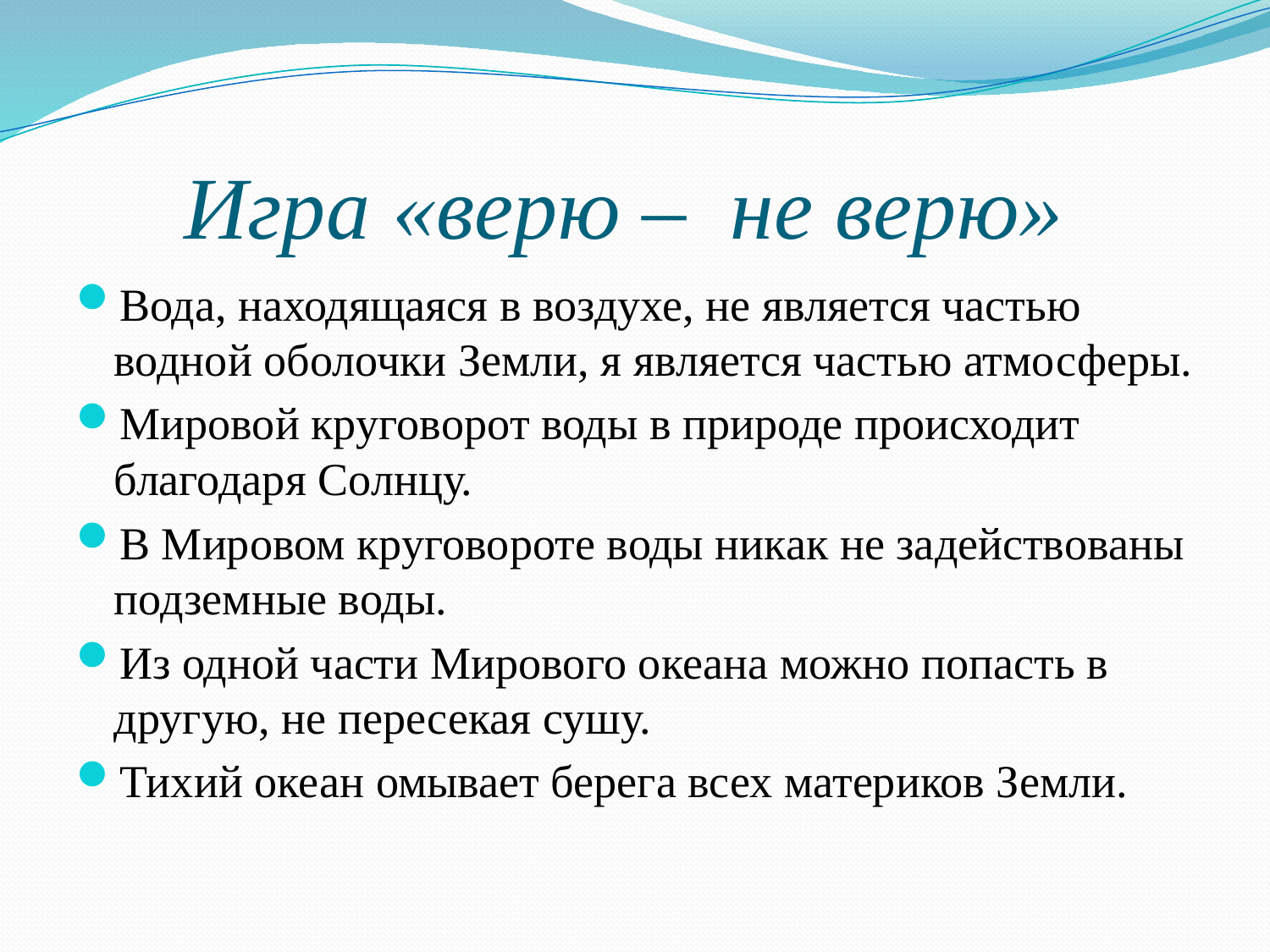

# Игра «верю –  не верю»
Вода, находящаяся в воздухе, не является частью водной оболочки Земли, я является частью атмосферы.
Мировой круговорот воды в природе происходит благодаря Солнцу.
В Мировом круговороте воды никак не задействованы подземные воды.
Из одной части Мирового океана можно попасть в другую, не пересекая сушу.
Тихий океан омывает берега всех материков Земли.